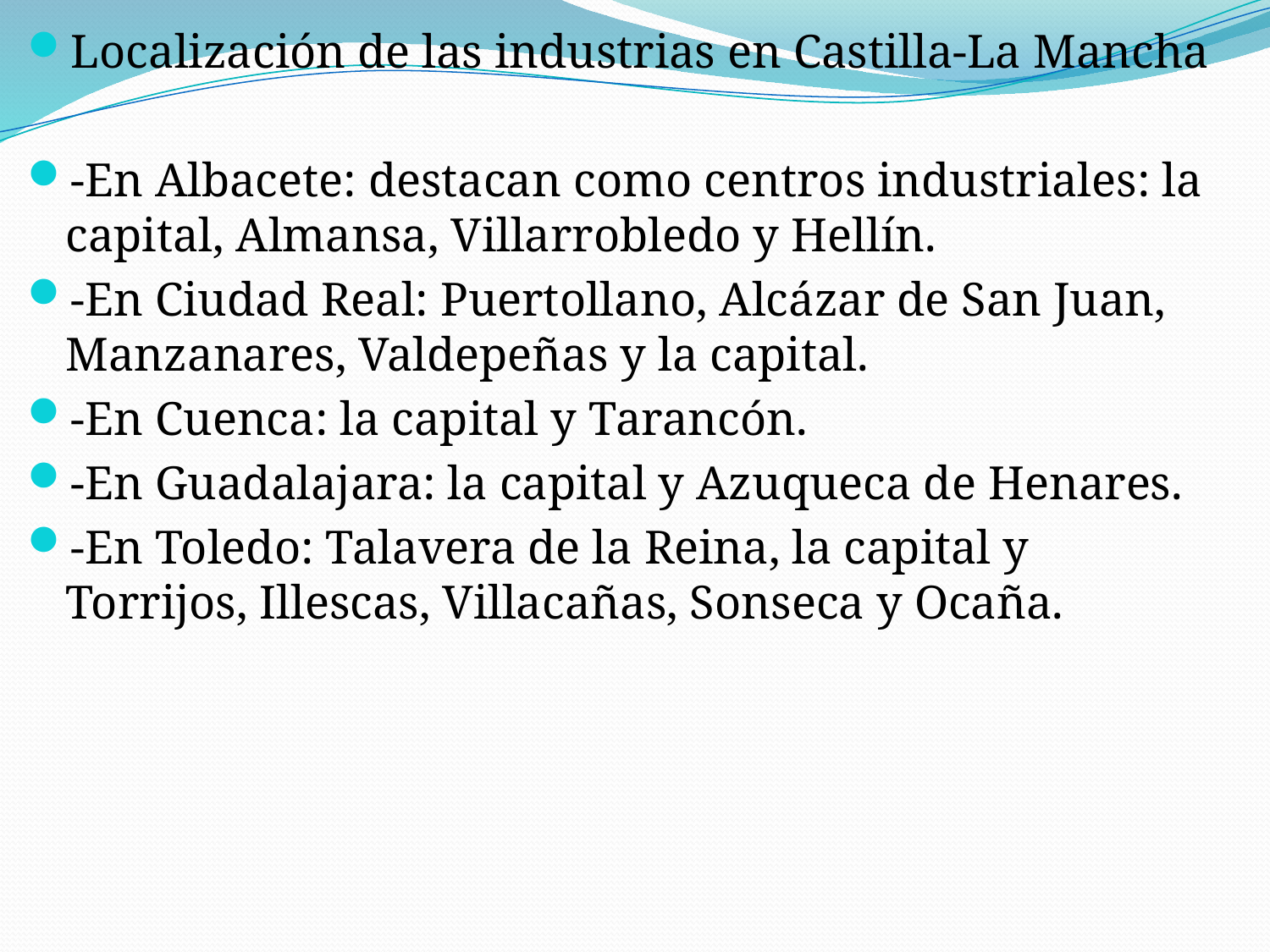

Localización de las industrias en Castilla-La Mancha

-En Albacete: destacan como centros industriales: la capital, Almansa, Villarrobledo y Hellín.
-En Ciudad Real: Puertollano, Alcázar de San Juan, Manzanares, Valdepeñas y la capital.
-En Cuenca: la capital y Tarancón.
-En Guadalajara: la capital y Azuqueca de Henares.
-En Toledo: Talavera de la Reina, la capital y Torrijos, Illescas, Villacañas, Sonseca y Ocaña.